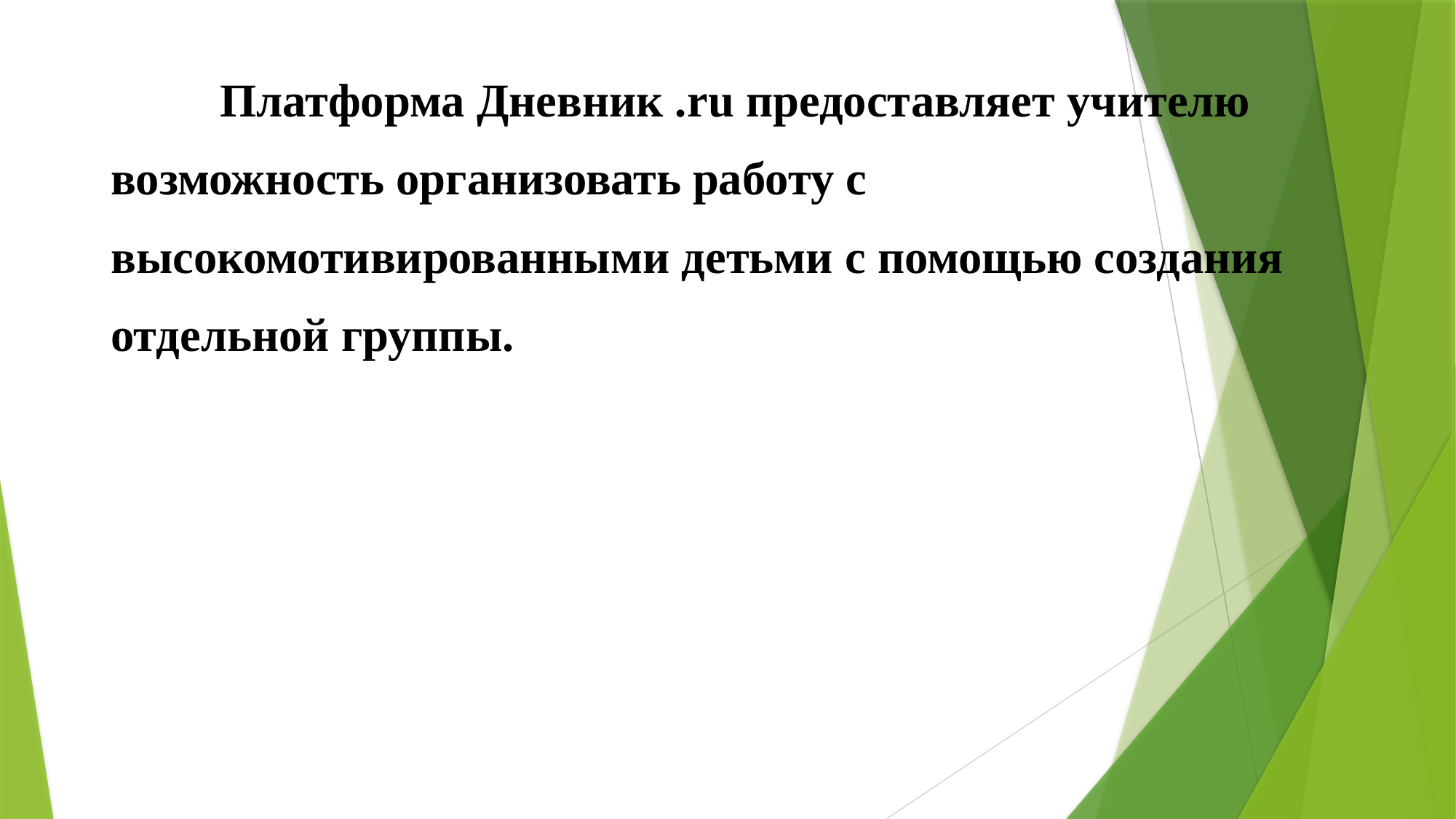

# Платформа Дневник .ru предоставляет учителю возможность организовать работу с высокомотивированными детьми с помощью создания отдельной группы.